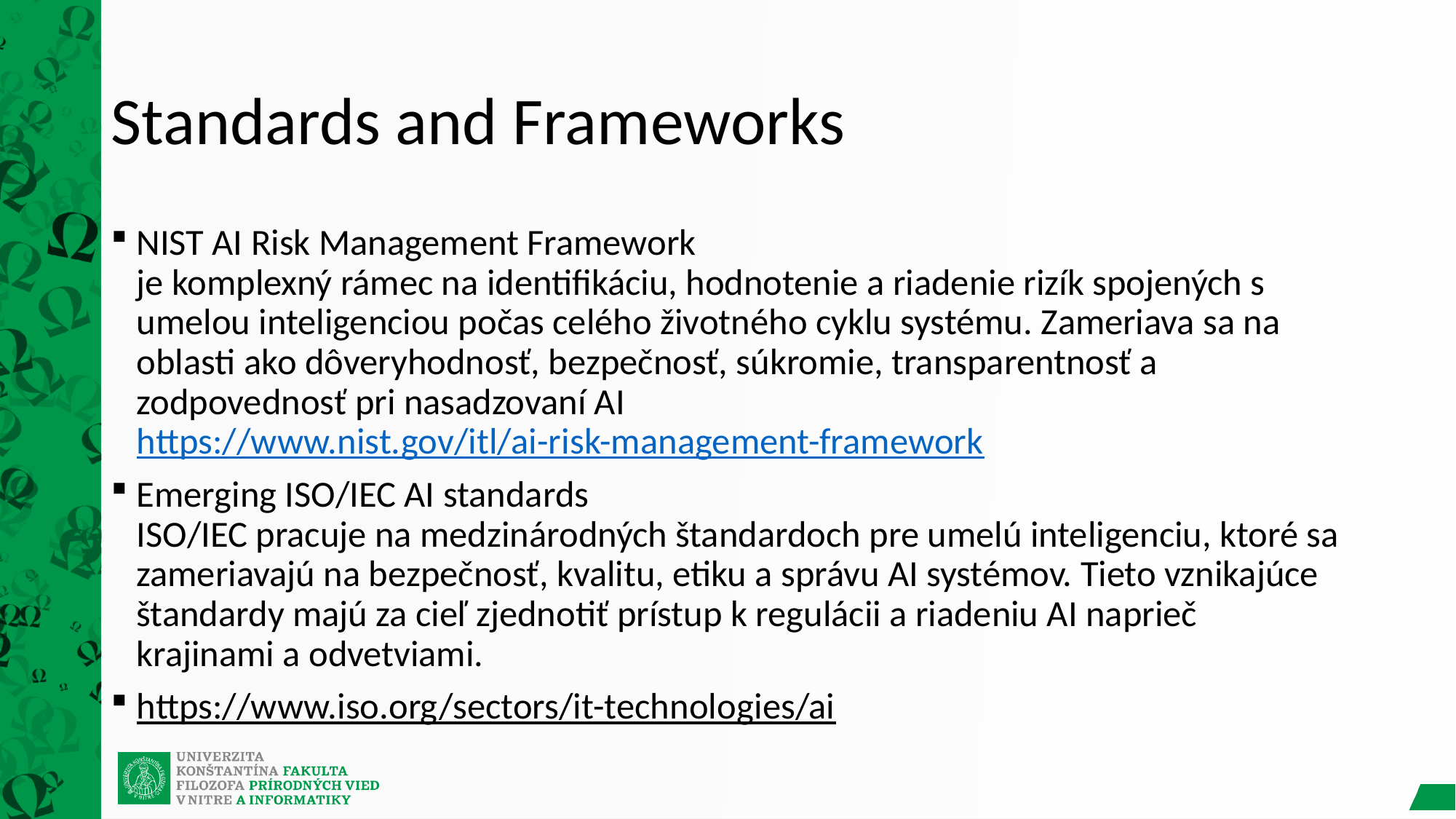

# Standards and Frameworks
NIST AI Risk Management Framework
je komplexný rámec na identifikáciu, hodnotenie a riadenie rizík spojených s umelou inteligenciou počas celého životného cyklu systému. Zameriava sa na oblasti ako dôveryhodnosť, bezpečnosť, súkromie, transparentnosť a zodpovednosť pri nasadzovaní AI
https://www.nist.gov/itl/ai-risk-management-framework
Emerging ISO/IEC AI standards
ISO/IEC pracuje na medzinárodných štandardoch pre umelú inteligenciu, ktoré sa zameriavajú na bezpečnosť, kvalitu, etiku a správu AI systémov. Tieto vznikajúce štandardy majú za cieľ zjednotiť prístup k regulácii a riadeniu AI naprieč krajinami a odvetviami.
https://www.iso.org/sectors/it-technologies/ai